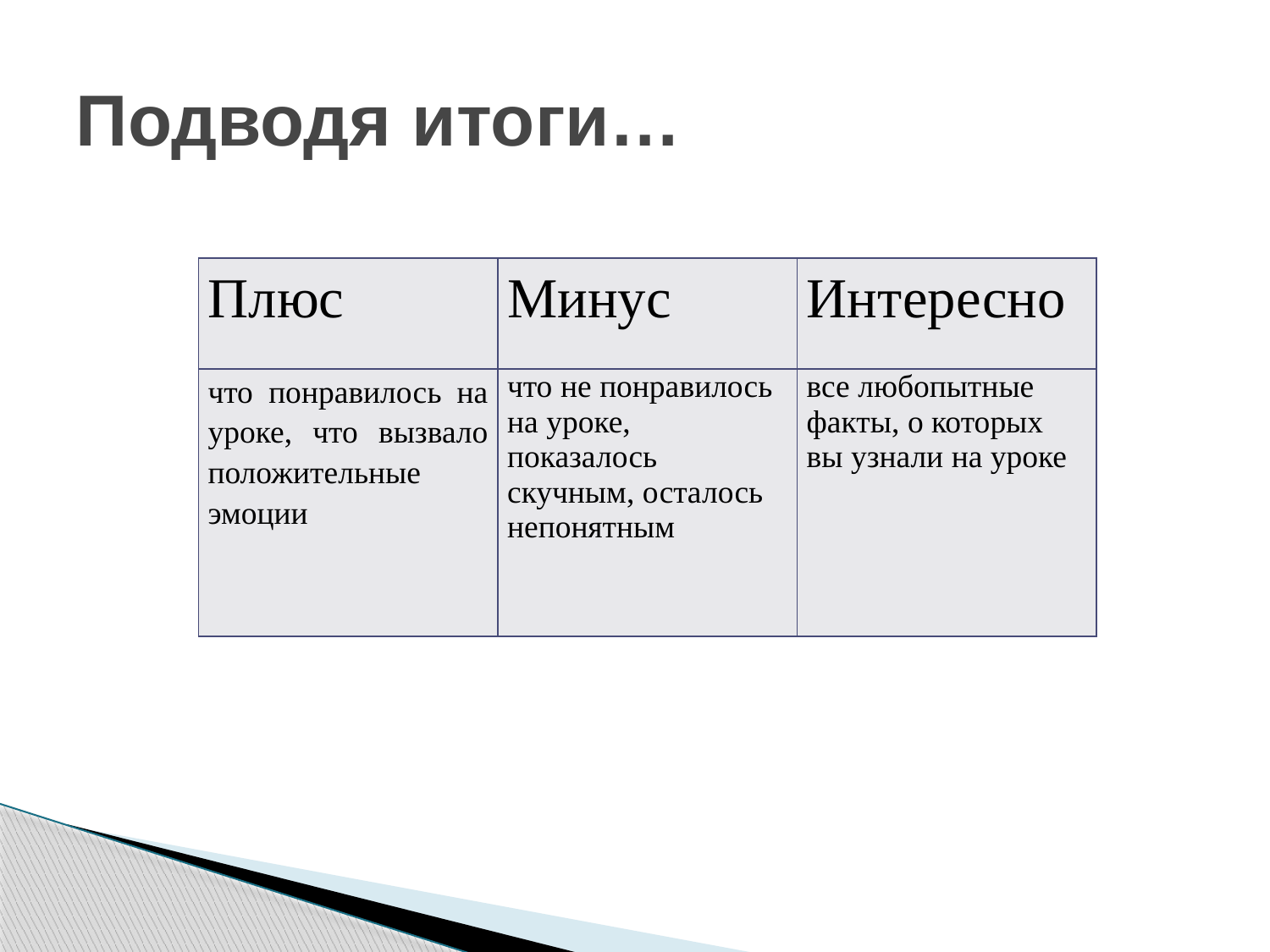

# Подводя итоги…
| Плюс | Минус | Интересно |
| --- | --- | --- |
| что понравилось на уроке, что вызвало положительные эмоции | что не понравилось на уроке, показалось скучным, осталось непонятным | все любопытные факты, о которых вы узнали на уроке |